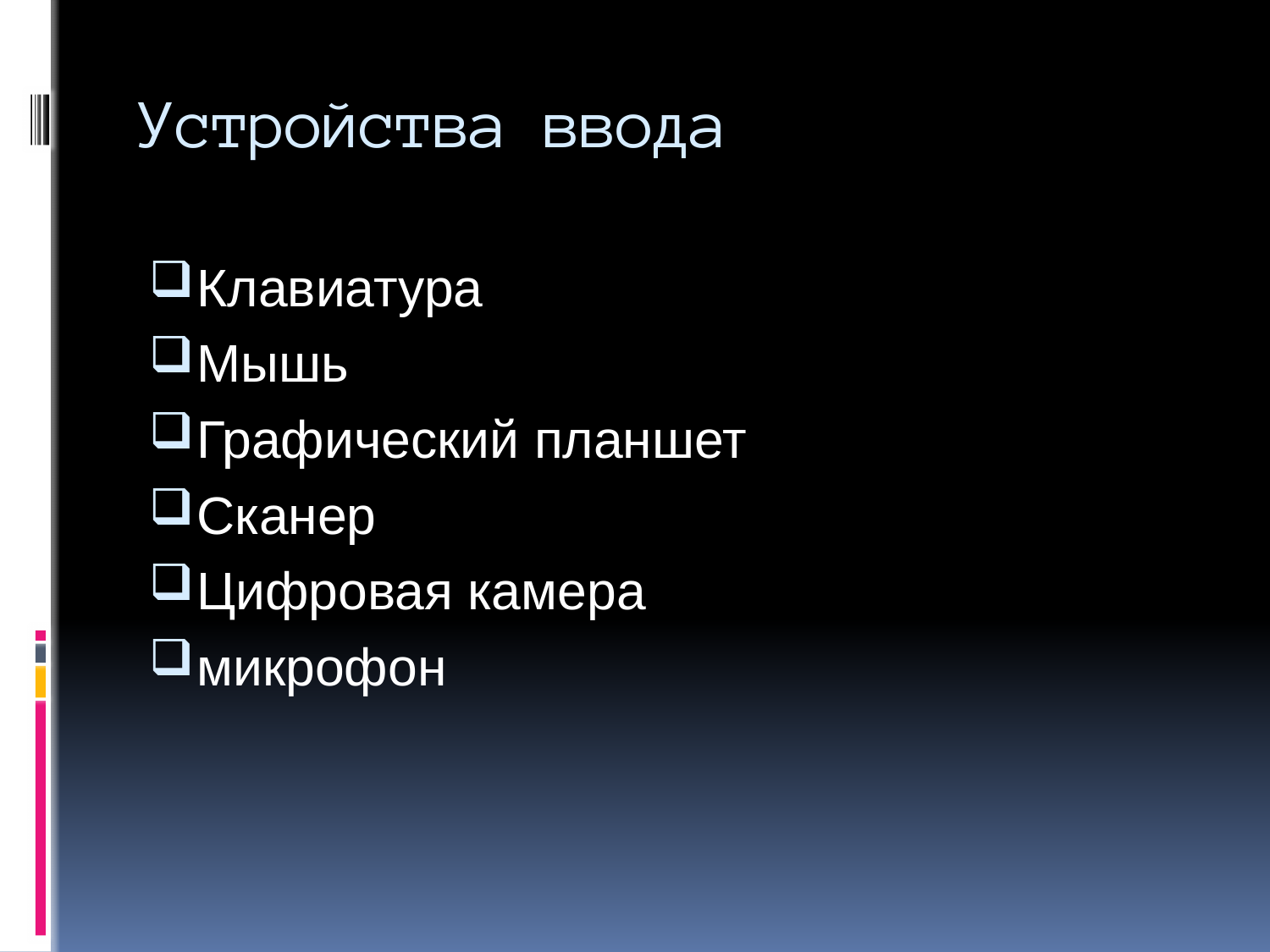

# Устройства ввода
Клавиатура
Мышь
Графический планшет
Сканер
Цифровая камера
микрофон